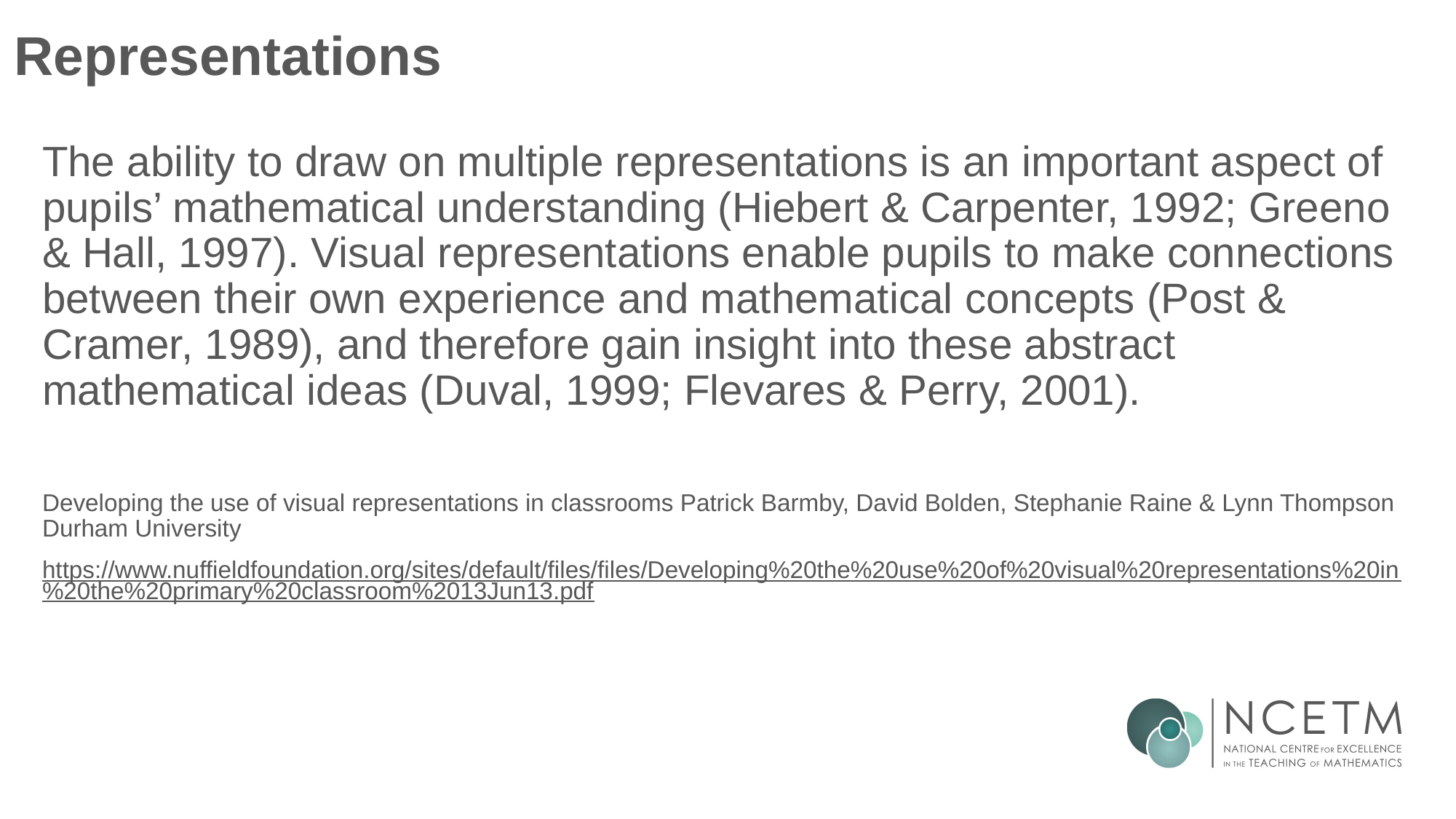

# Representations
The ability to draw on multiple representations is an important aspect of pupils’ mathematical understanding (Hiebert & Carpenter, 1992; Greeno & Hall, 1997). Visual representations enable pupils to make connections between their own experience and mathematical concepts (Post & Cramer, 1989), and therefore gain insight into these abstract mathematical ideas (Duval, 1999; Flevares & Perry, 2001).

Developing the use of visual representations in classrooms Patrick Barmby, David Bolden, Stephanie Raine & Lynn Thompson Durham University
https://www.nuffieldfoundation.org/sites/default/files/files/Developing%20the%20use%20of%20visual%20representations%20in%20the%20primary%20classroom%2013Jun13.pdf